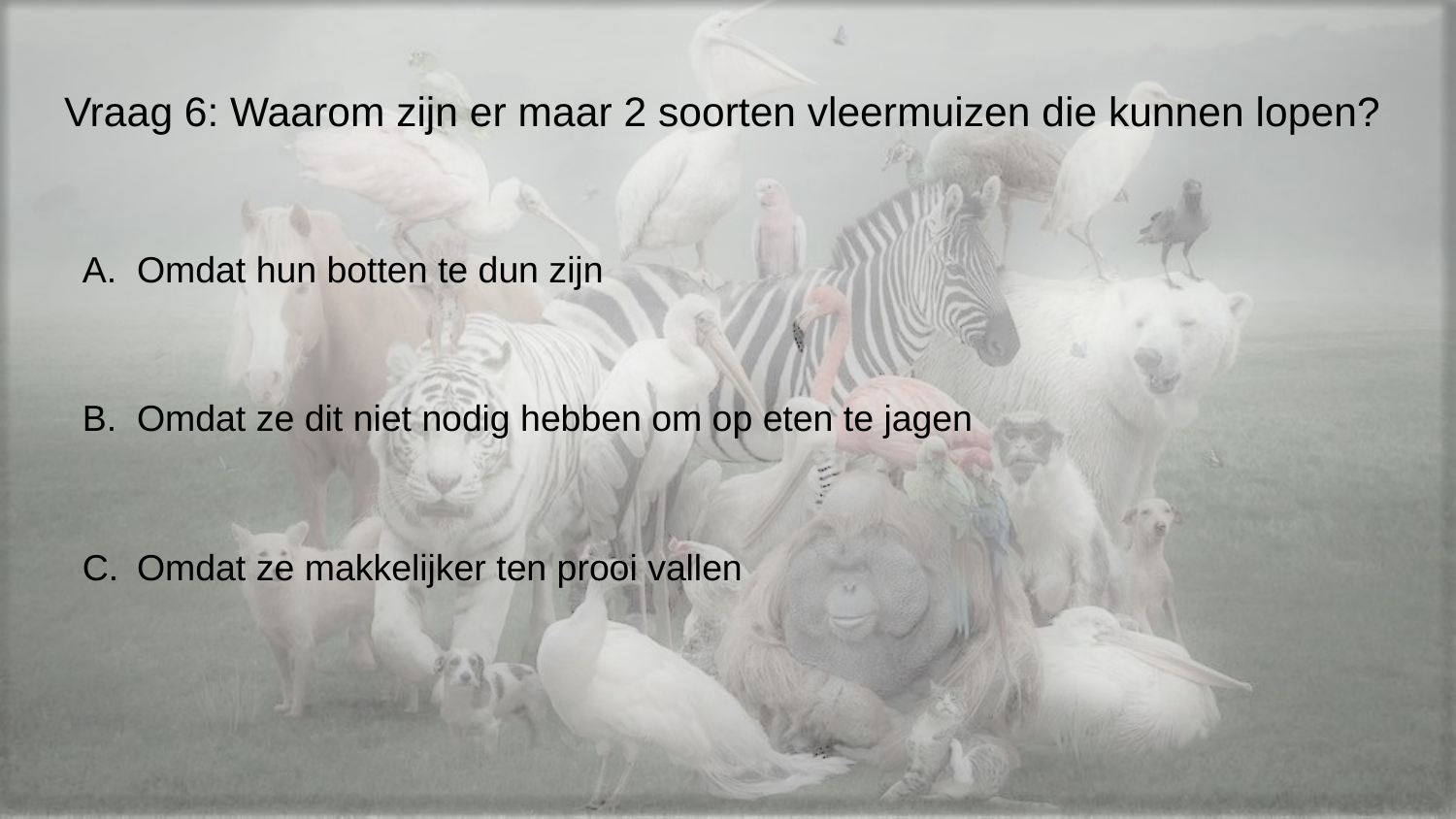

# Vraag 6: Waarom zijn er maar 2 soorten vleermuizen die kunnen lopen?
Omdat hun botten te dun zijn

Omdat ze dit niet nodig hebben om op eten te jagen

Omdat ze makkelijker ten prooi vallen